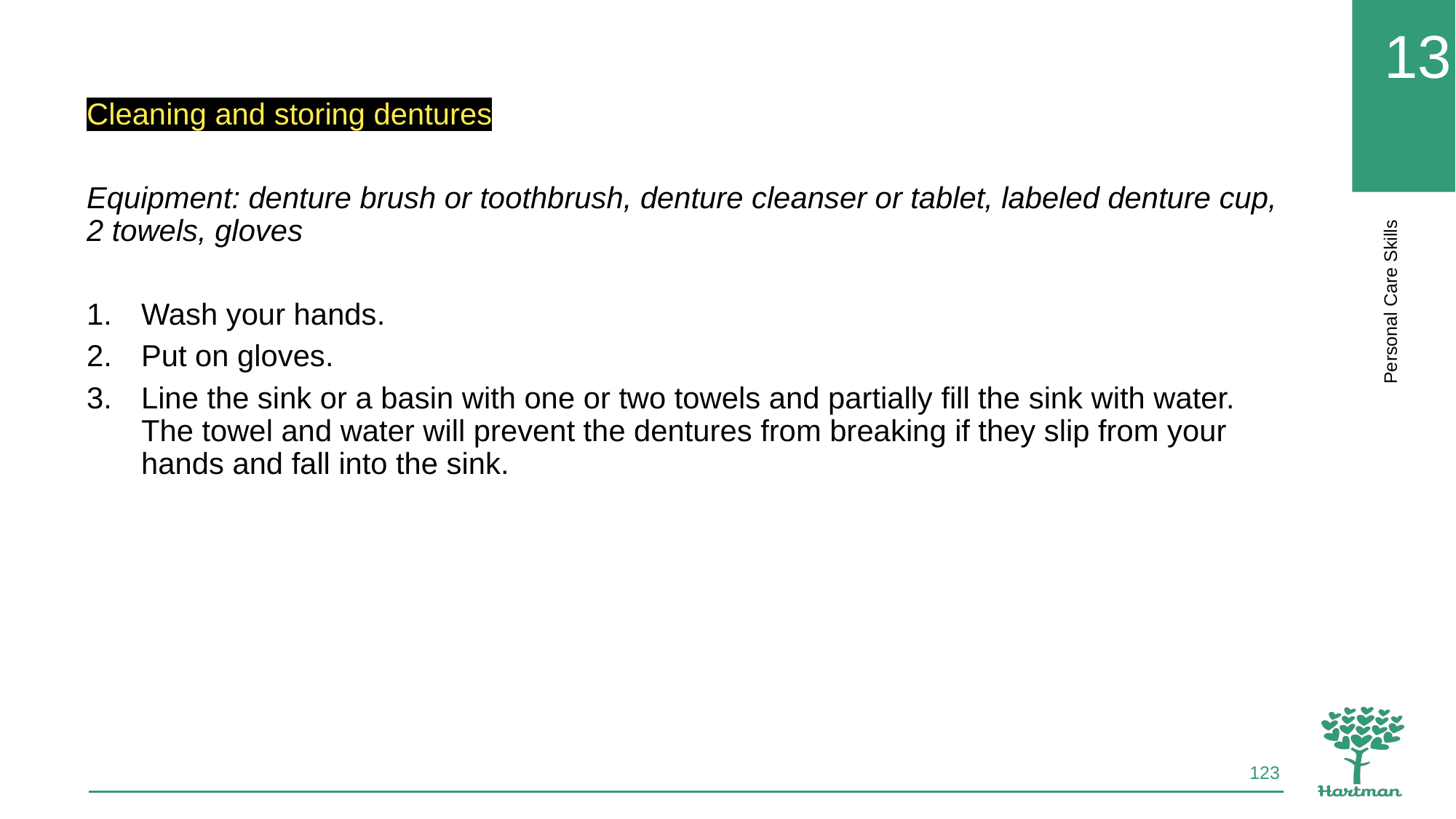

Cleaning and storing dentures

Equipment: denture brush or toothbrush, denture cleanser or tablet, labeled denture cup, 2 towels, gloves

Wash your hands.
Put on gloves.
Line the sink or a basin with one or two towels and partially fill the sink with water. The towel and water will prevent the dentures from breaking if they slip from your hands and fall into the sink.

123